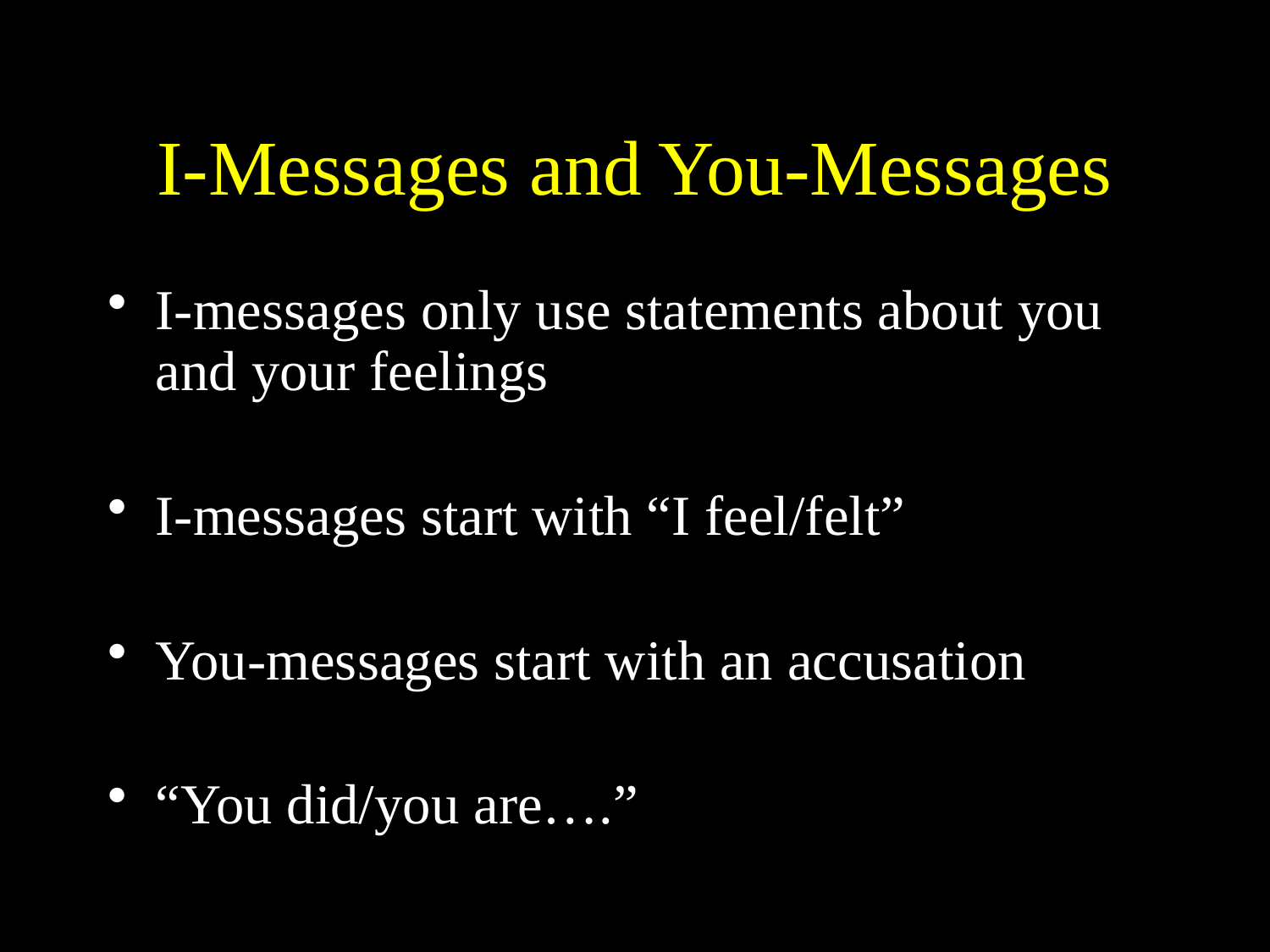

# I-Messages and You-Messages
I-messages only use statements about you and your feelings

I-messages start with “I feel/felt”

You-messages start with an accusation

“You did/you are….”